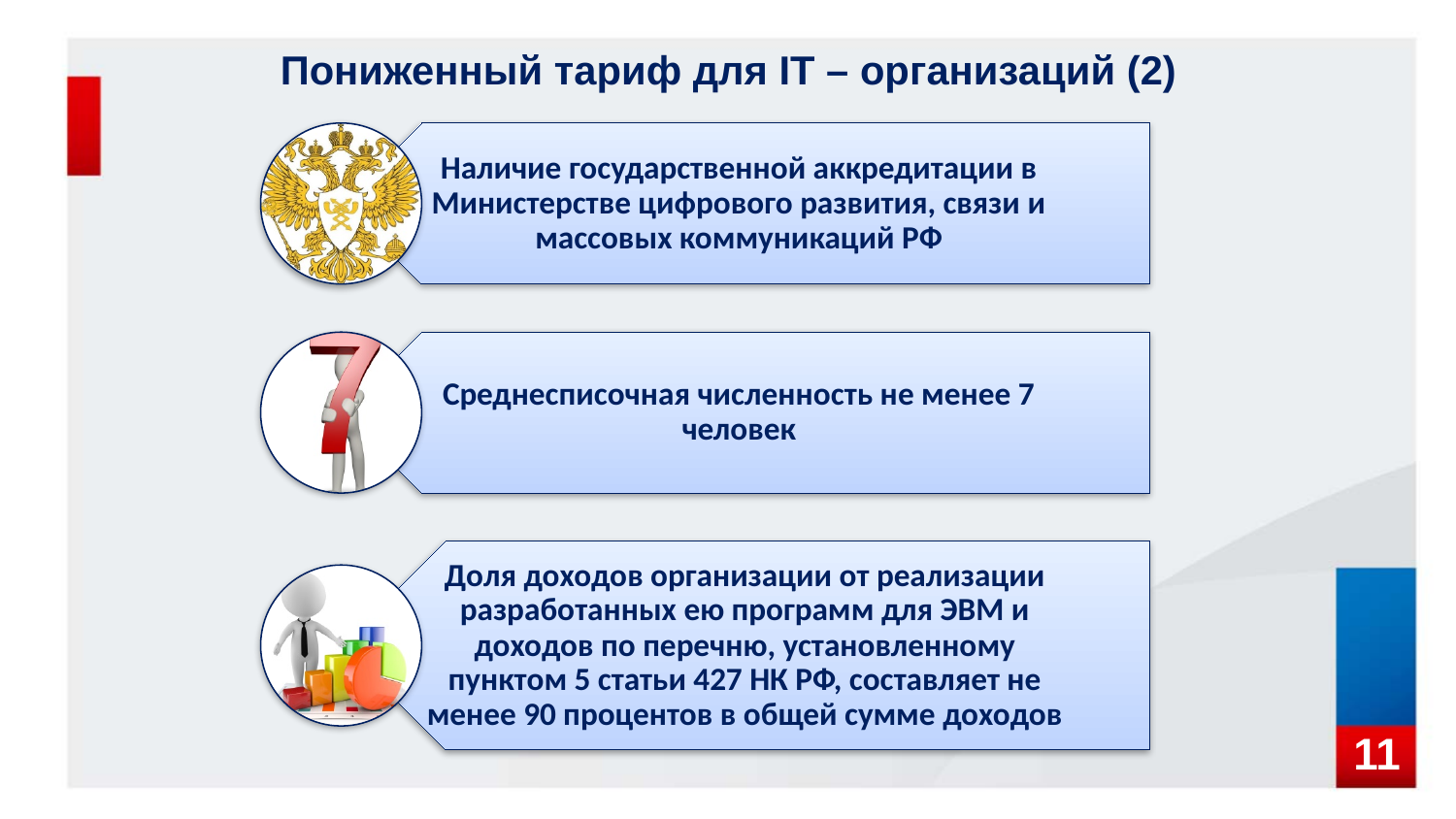

# Пониженный тариф для IT – организаций (2)
Наличие государственной аккредитации в Министерстве цифрового развития, связи и массовых коммуникаций РФ
Среднесписочная численность не менее 7 человек
Доля доходов организации от реализации разработанных ею программ для ЭВМ и доходов по перечню, установленному пунктом 5 статьи 427 НК РФ, составляет не менее 90 процентов в общей сумме доходов
11